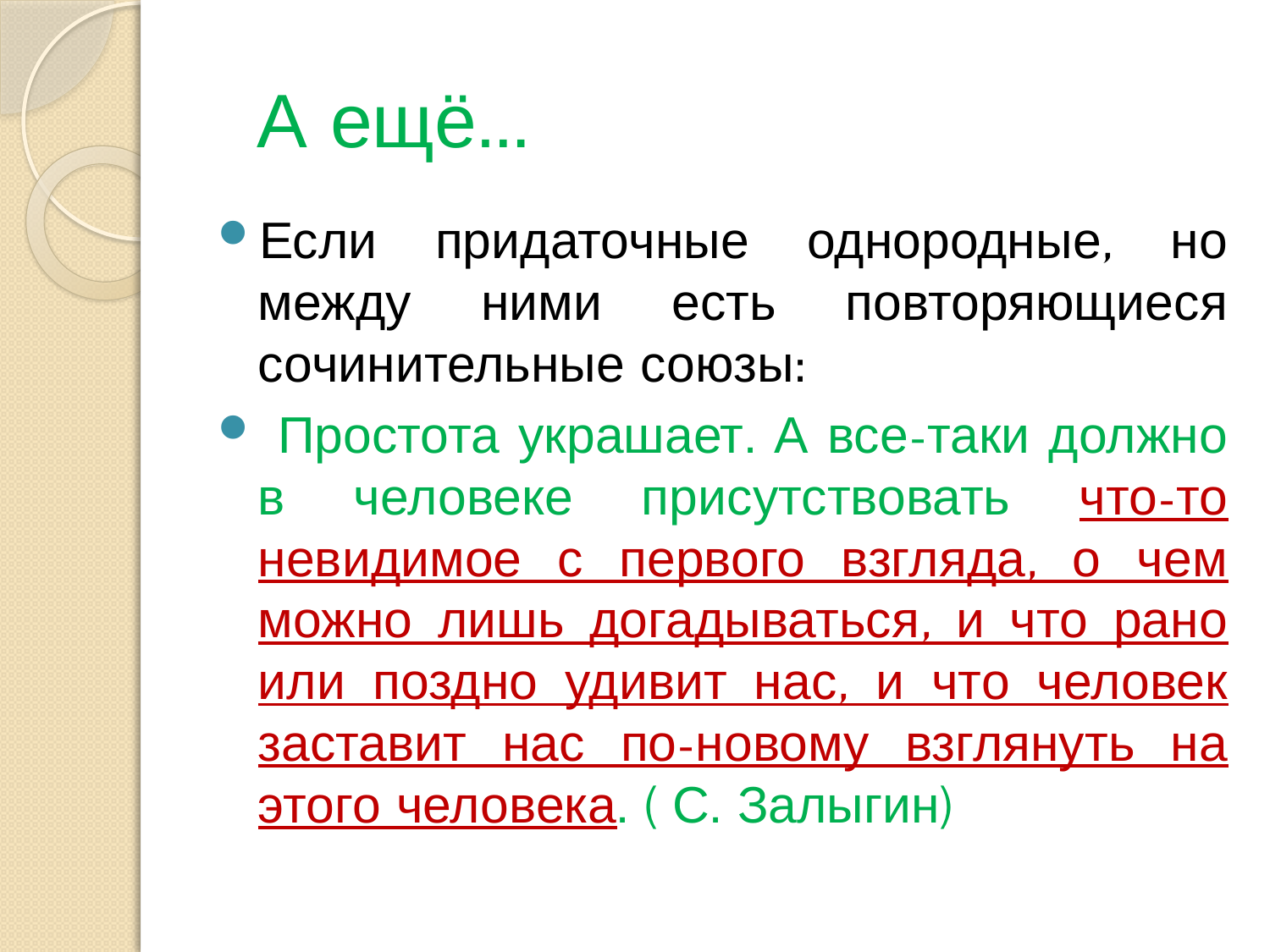

# А ещё…
Если придаточные однородные, но между ними есть повторяющиеся сочинительные союзы:
 Простота украшает. А все-таки должно в человеке присутствовать что-то невидимое с первого взгляда, о чем можно лишь догадываться, и что рано или поздно удивит нас, и что человек заставит нас по-новому взглянуть на этого человека. ( С. Залыгин)